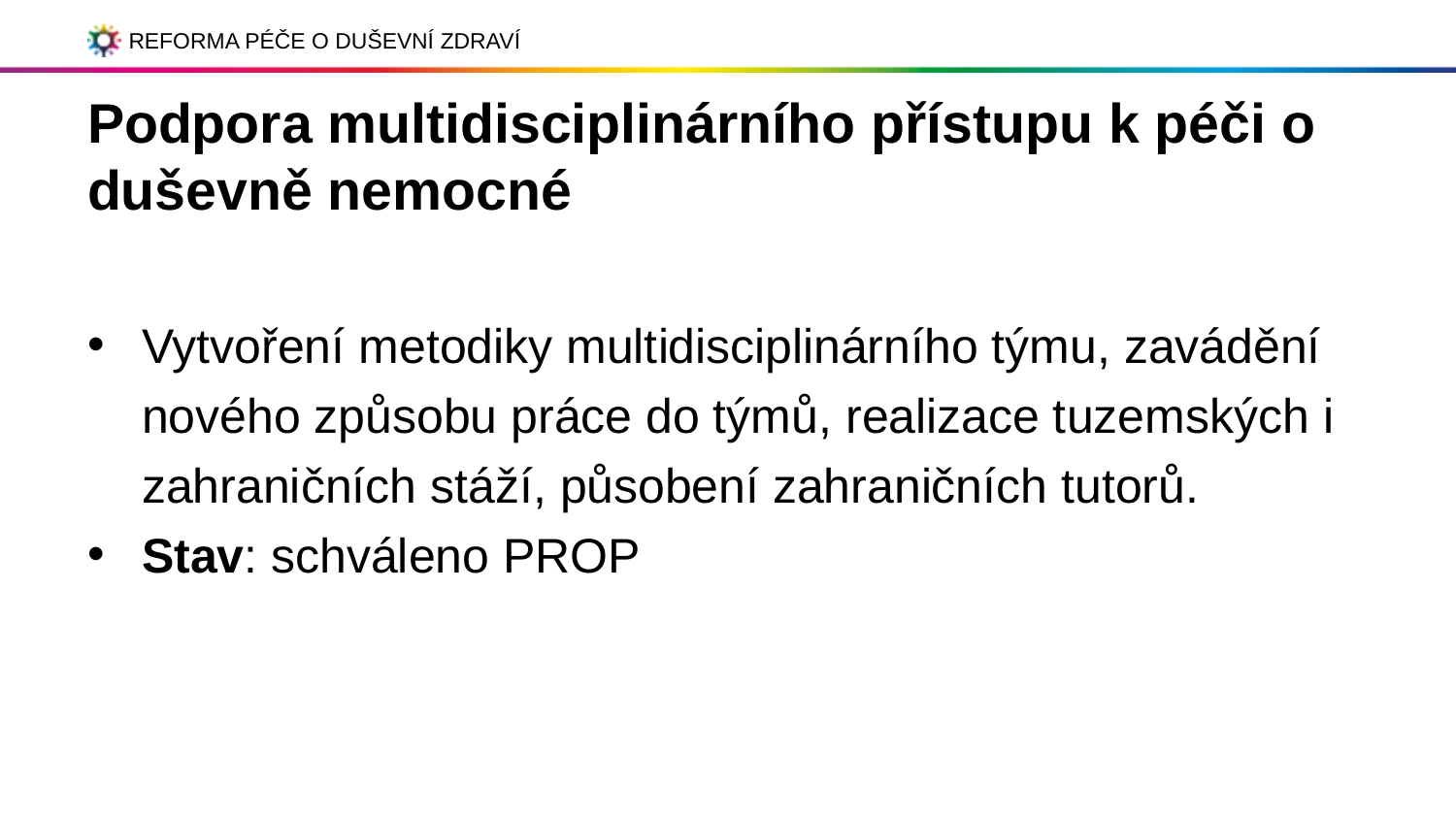

# Podpora multidisciplinárního přístupu k péči o duševně nemocné
Vytvoření metodiky multidisciplinárního týmu, zavádění nového způsobu práce do týmů, realizace tuzemských i zahraničních stáží, působení zahraničních tutorů.
Stav: schváleno PROP